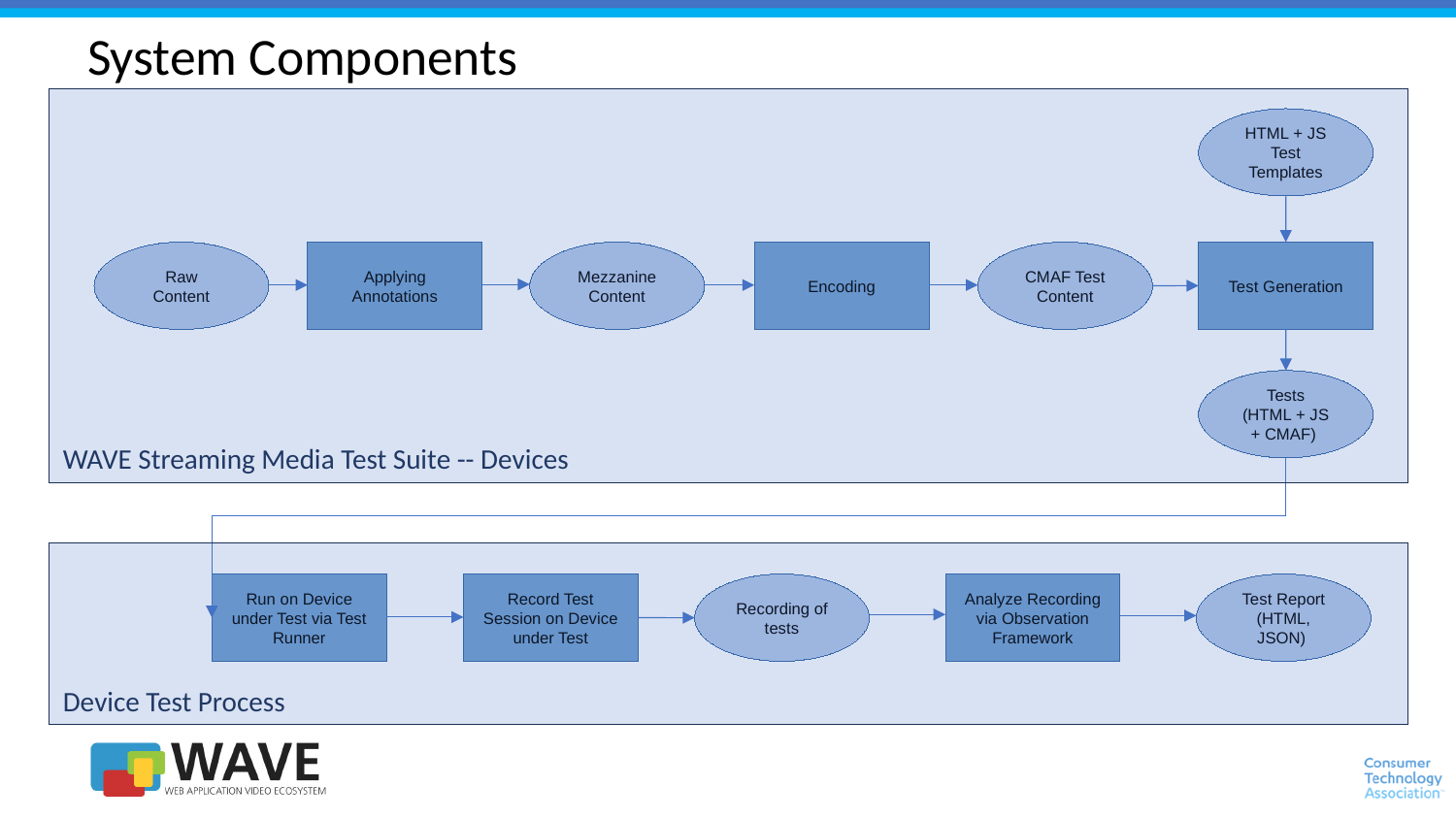

System Components
WAVE Streaming Media Test Suite -- Devices
HTML + JS
Test Templates
Raw
Content
Applying
Annotations
Mezzanine
Content
Encoding
CMAF Test
Content
Test Generation
Tests
(HTML + JS + CMAF)
Device Test Process
Run on Device under Test via Test Runner
Record Test Session on Device under Test
Recording of tests
Analyze Recording via Observation Framework
Test Report (HTML, JSON)